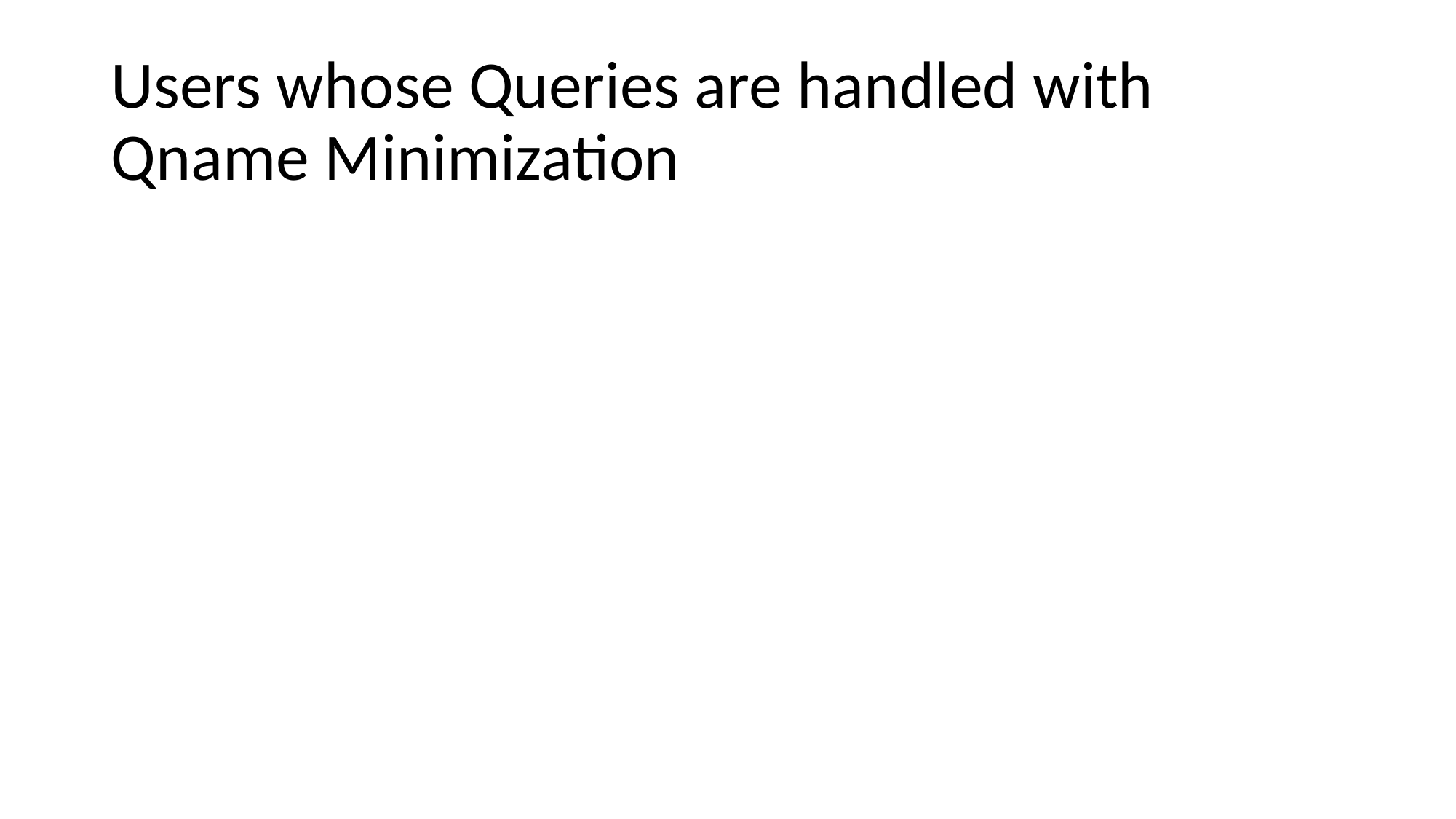

# Users whose Queries are handled with Qname Minimization